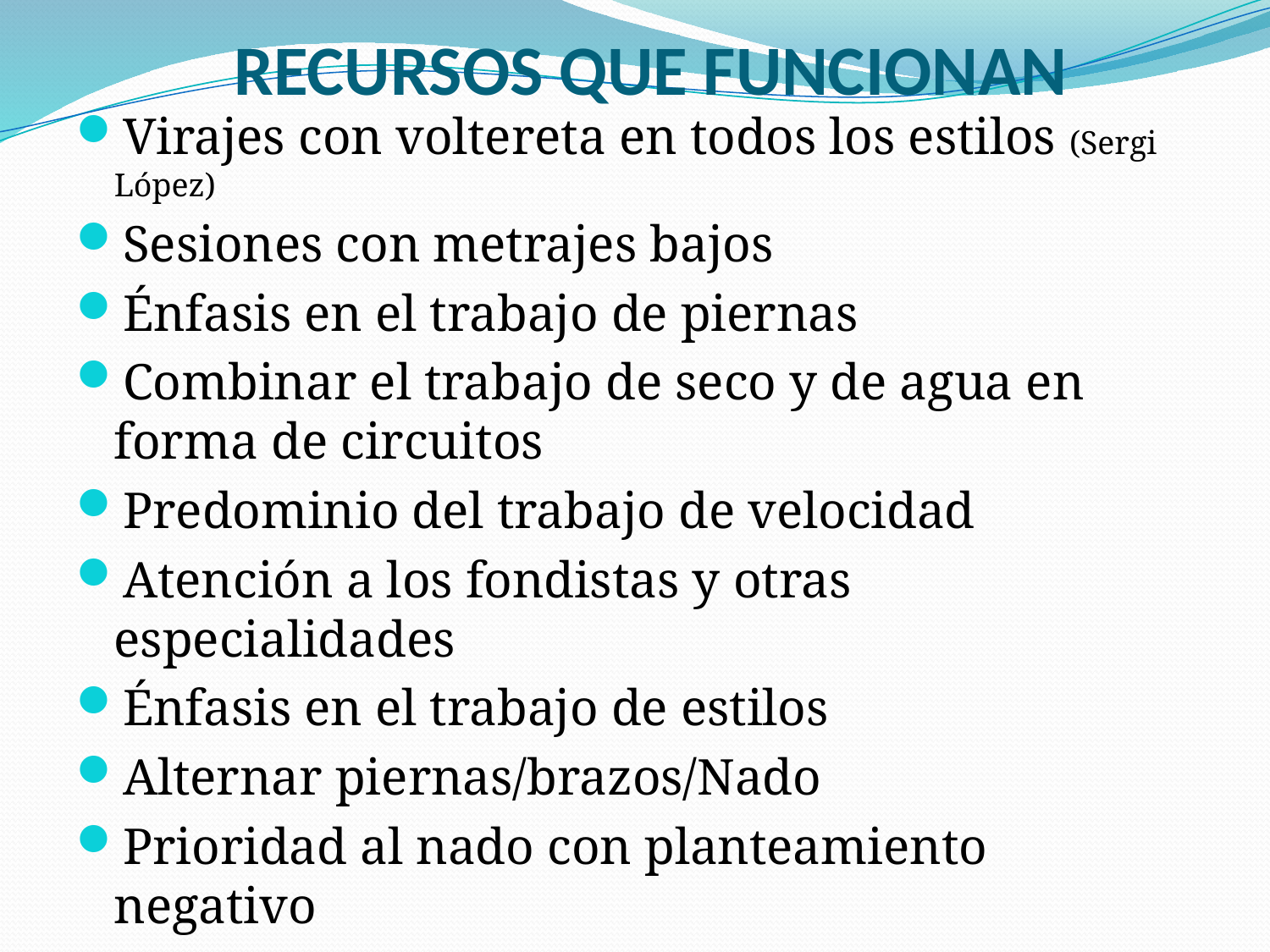

# RECURSOS QUE FUNCIONAN
Virajes con voltereta en todos los estilos (Sergi López)
Sesiones con metrajes bajos
Énfasis en el trabajo de piernas
Combinar el trabajo de seco y de agua en forma de circuitos
Predominio del trabajo de velocidad
Atención a los fondistas y otras especialidades
Énfasis en el trabajo de estilos
Alternar piernas/brazos/Nado
Prioridad al nado con planteamiento negativo
Atención al entrenamiento aeróbico básico